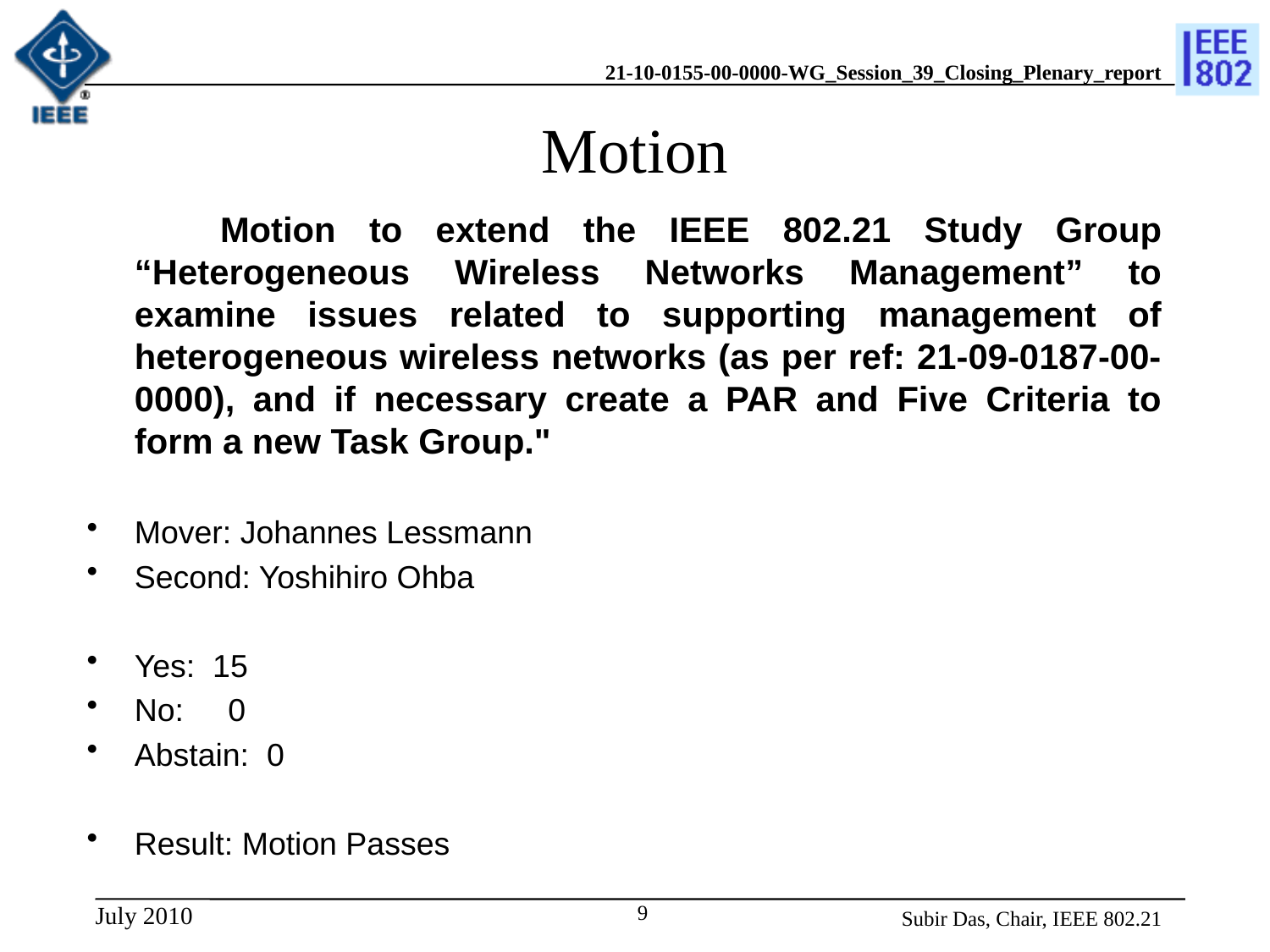

# Motion
    Motion to extend the IEEE 802.21 Study Group “Heterogeneous Wireless Networks Management” to examine issues related to supporting management of heterogeneous wireless networks (as per ref: 21-09-0187-00-0000), and if necessary create a PAR and Five Criteria to form a new Task Group."

Mover: Johannes Lessmann
Second: Yoshihiro Ohba

Yes:  15
No:     0
Abstain:  0

Result: Motion Passes
Subir Das, Chair, IEEE 802.21
 9